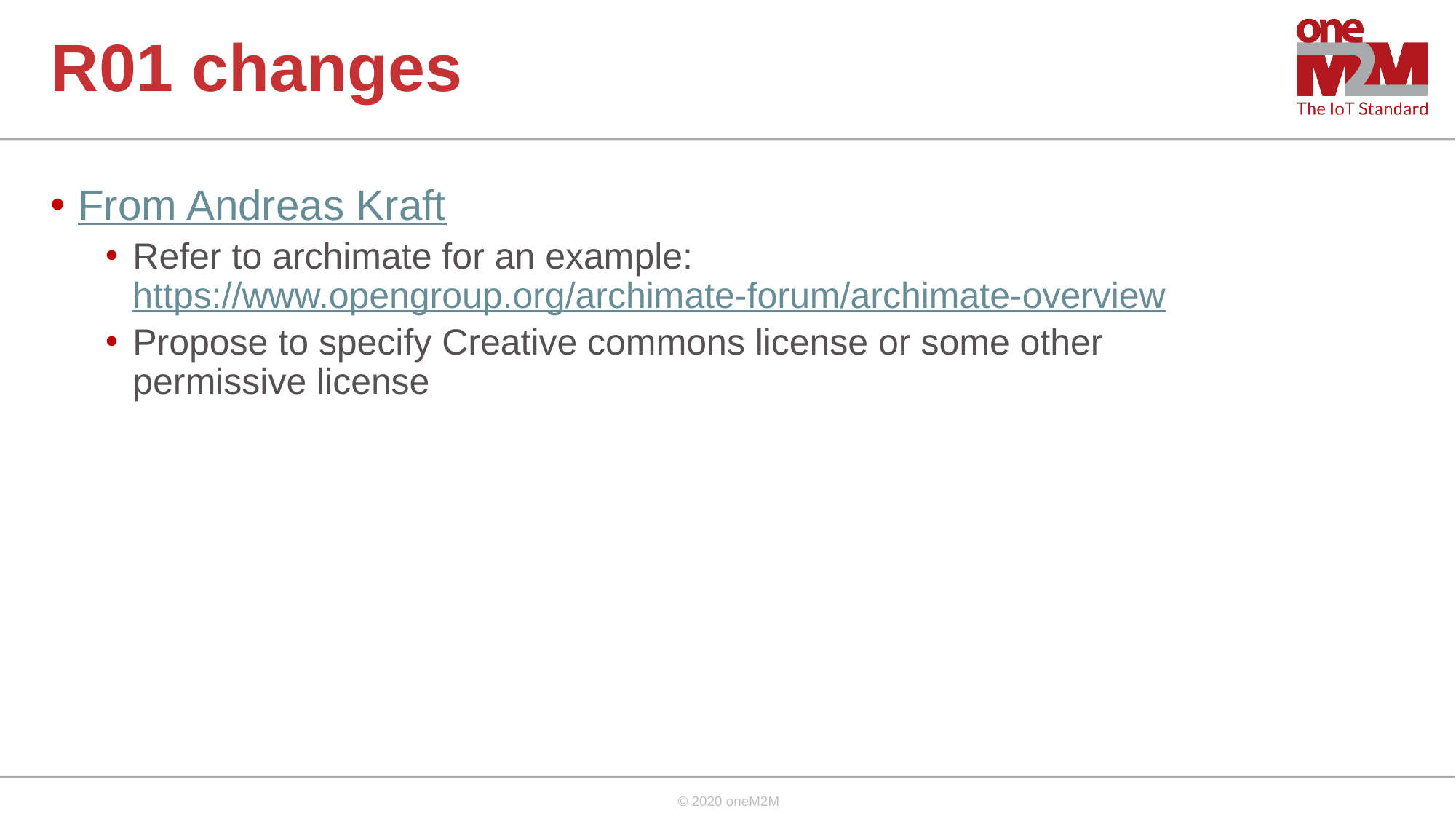

# R01 changes
From Andreas Kraft
Refer to archimate for an example: https://www.opengroup.org/archimate-forum/archimate-overview
Propose to specify Creative commons license or some other permissive license